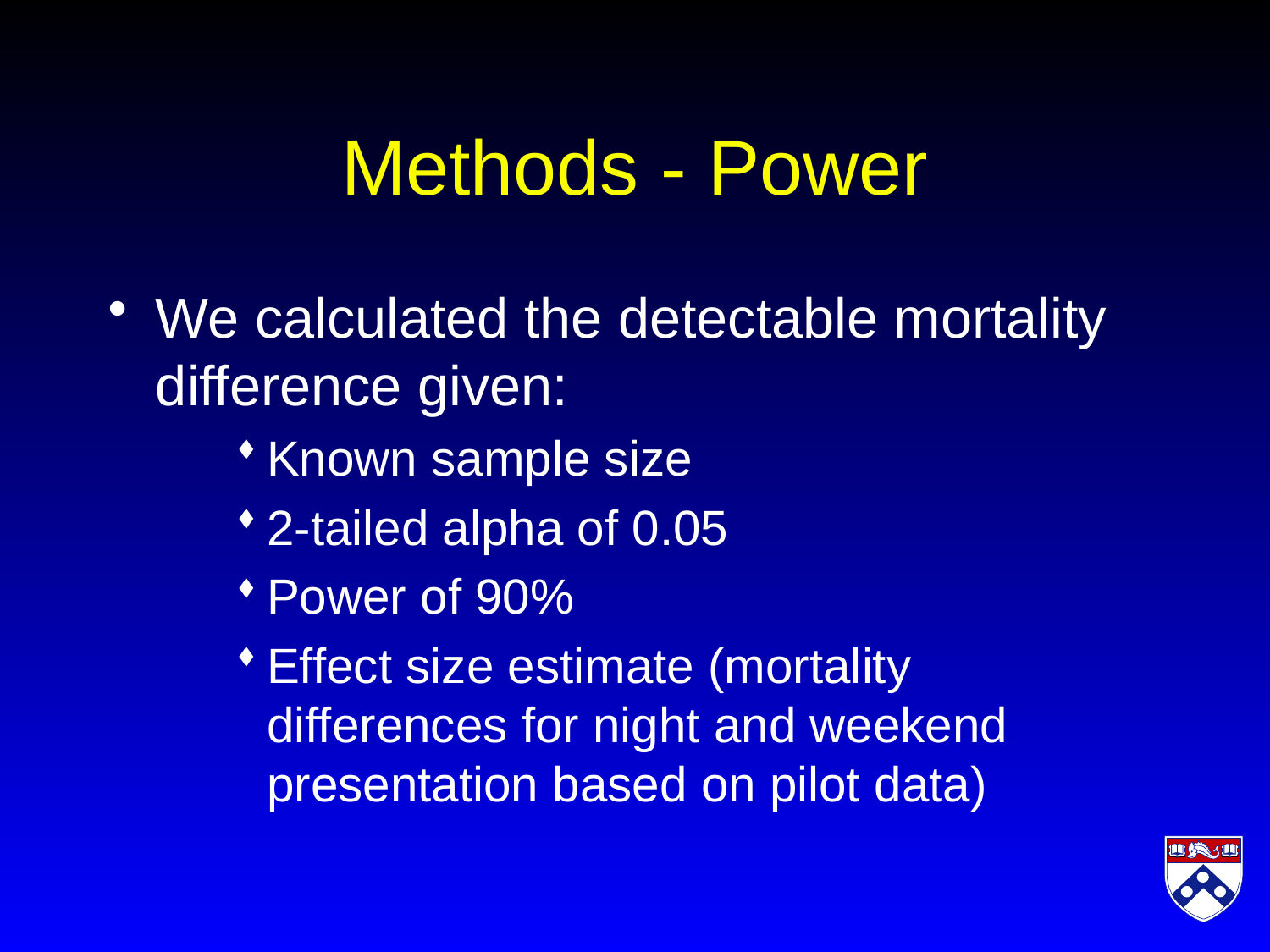

# Methods - Power
We calculated the detectable mortality difference given:
Known sample size
2-tailed alpha of 0.05
Power of 90%
Effect size estimate (mortality differences for night and weekend presentation based on pilot data)